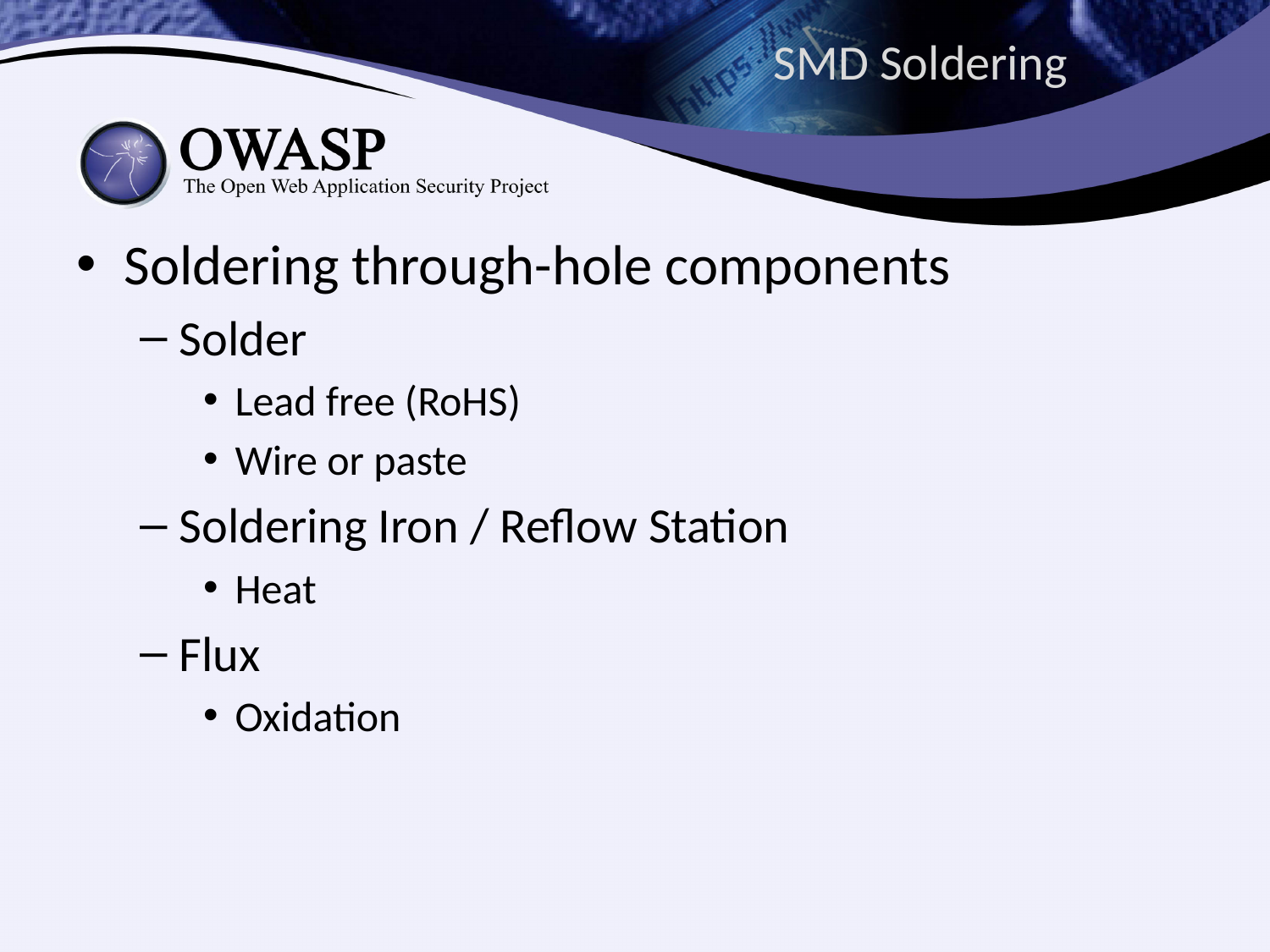

# SMD Soldering
Soldering through-hole components
Solder
Lead free (RoHS)
Wire or paste
Soldering Iron / Reflow Station
Heat
Flux
Oxidation